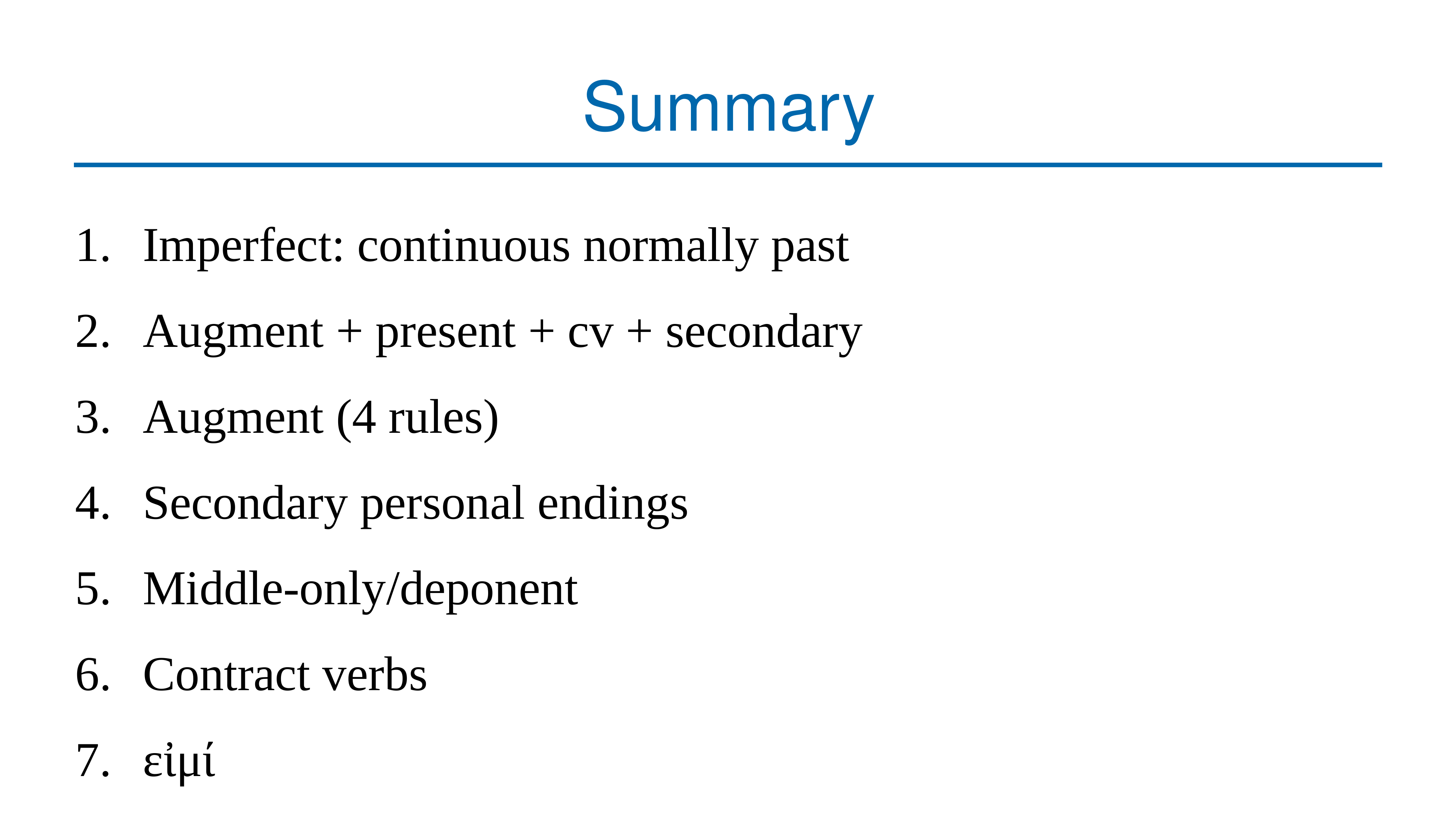

# Summary
Imperfect: continuous normally past
Augment + present + cv + secondary
Augment (4 rules)
Secondary personal endings
Middle-only/deponent
Contract verbs
εἰμί